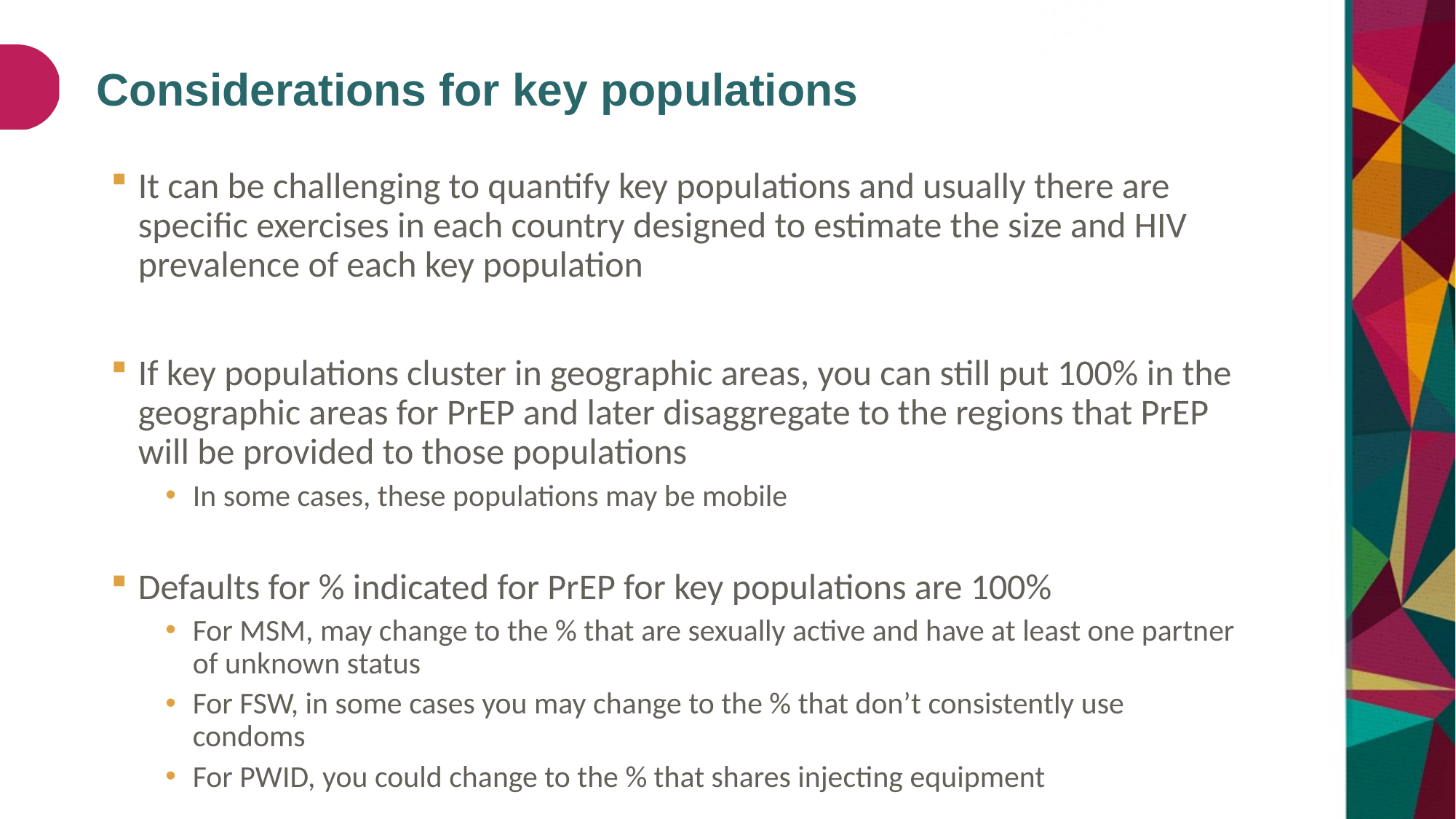

# Considerations for key populations
It can be challenging to quantify key populations and usually there are specific exercises in each country designed to estimate the size and HIV prevalence of each key population

If key populations cluster in geographic areas, you can still put 100% in the geographic areas for PrEP and later disaggregate to the regions that PrEP will be provided to those populations
In some cases, these populations may be mobile

Defaults for % indicated for PrEP for key populations are 100%
For MSM, may change to the % that are sexually active and have at least one partner of unknown status
For FSW, in some cases you may change to the % that don’t consistently use condoms
For PWID, you could change to the % that shares injecting equipment